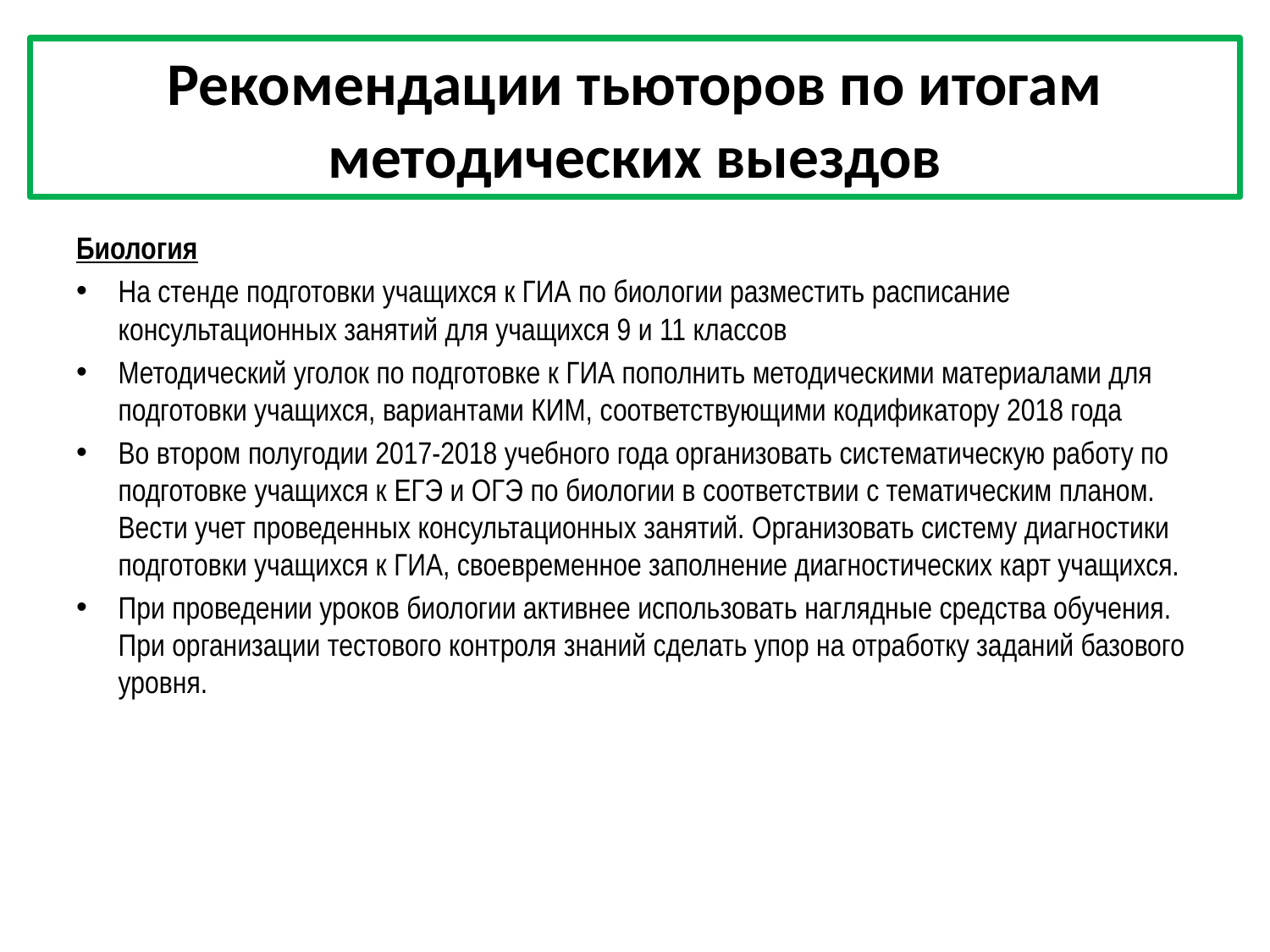

# Рекомендации тьюторов по итогам методических выездов
Биология
На стенде подготовки учащихся к ГИА по биологии разместить расписание консультационных занятий для учащихся 9 и 11 классов
Методический уголок по подготовке к ГИА пополнить методическими материалами для подготовки учащихся, вариантами КИМ, соответствующими кодификатору 2018 года
Во втором полугодии 2017-2018 учебного года организовать систематическую работу по подготовке учащихся к ЕГЭ и ОГЭ по биологии в соответствии с тематическим планом. Вести учет проведенных консультационных занятий. Организовать систему диагностики подготовки учащихся к ГИА, своевременное заполнение диагностических карт учащихся.
При проведении уроков биологии активнее использовать наглядные средства обучения. При организации тестового контроля знаний сделать упор на отработку заданий базового уровня.